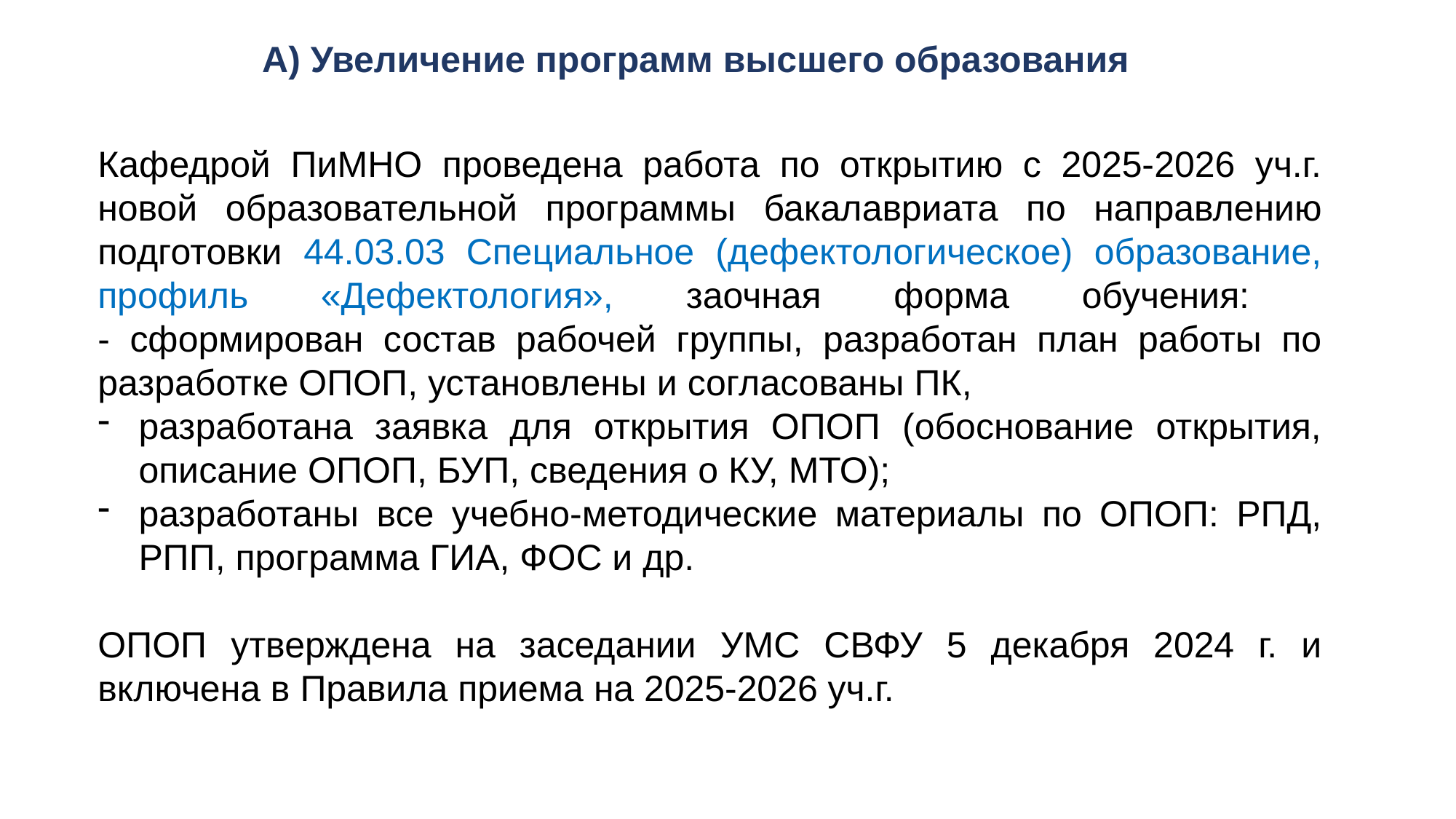

А) Увеличение программ высшего образования
Кафедрой ПиМНО проведена работа по открытию с 2025-2026 уч.г. новой образовательной программы бакалавриата по направлению подготовки 44.03.03 Специальное (дефектологическое) образование, профиль «Дефектология», заочная форма обучения:
- сформирован состав рабочей группы, разработан план работы по разработке ОПОП, установлены и согласованы ПК,
разработана заявка для открытия ОПОП (обоснование открытия, описание ОПОП, БУП, сведения о КУ, МТО);
разработаны все учебно-методические материалы по ОПОП: РПД, РПП, программа ГИА, ФОС и др.

ОПОП утверждена на заседании УМС СВФУ 5 декабря 2024 г. и включена в Правила приема на 2025-2026 уч.г.